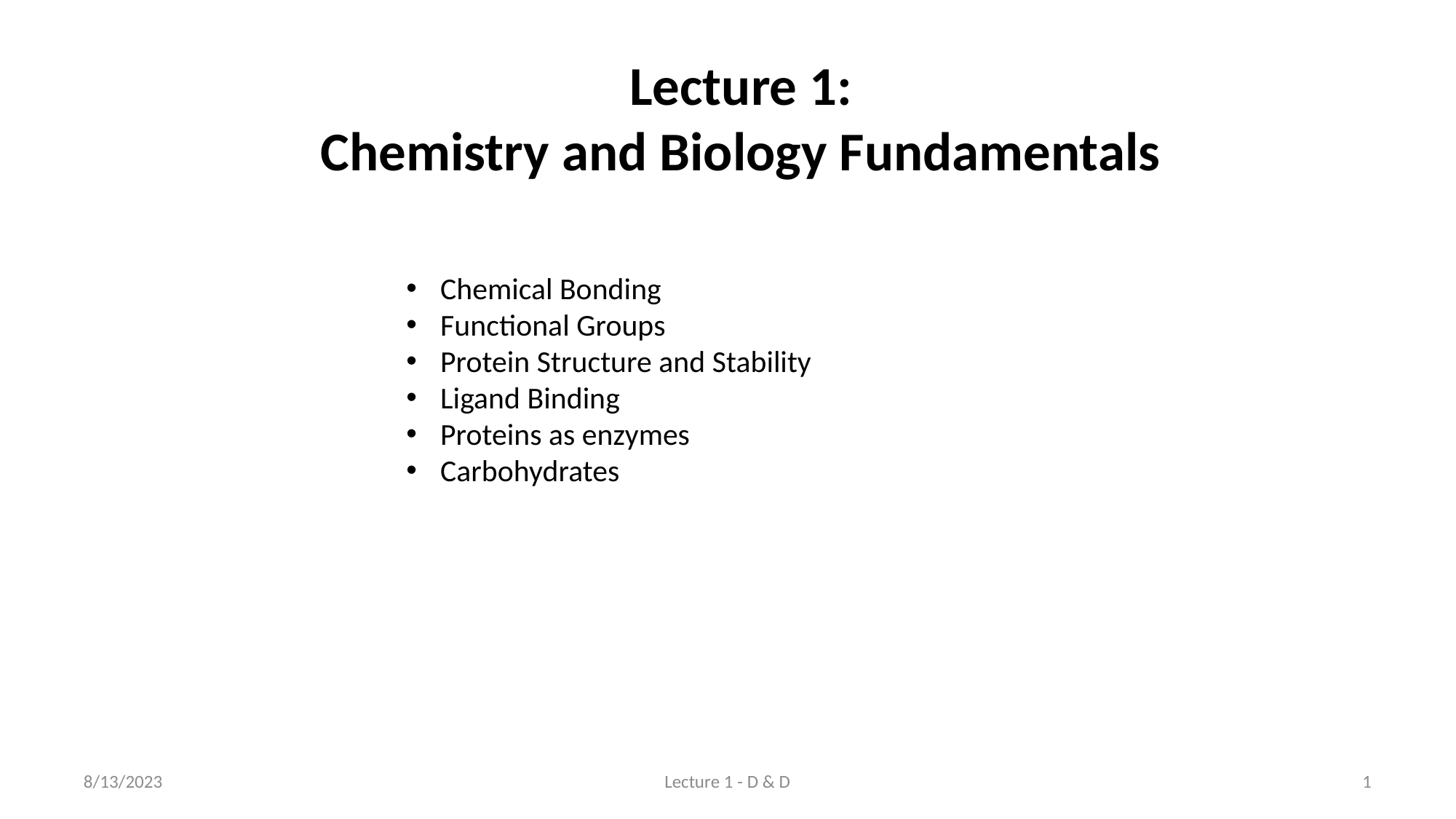

Lecture 1:
Chemistry and Biology Fundamentals
Chemical Bonding
Functional Groups
Protein Structure and Stability
Ligand Binding
Proteins as enzymes
Carbohydrates
8/13/2023
Lecture 1 - D & D
1